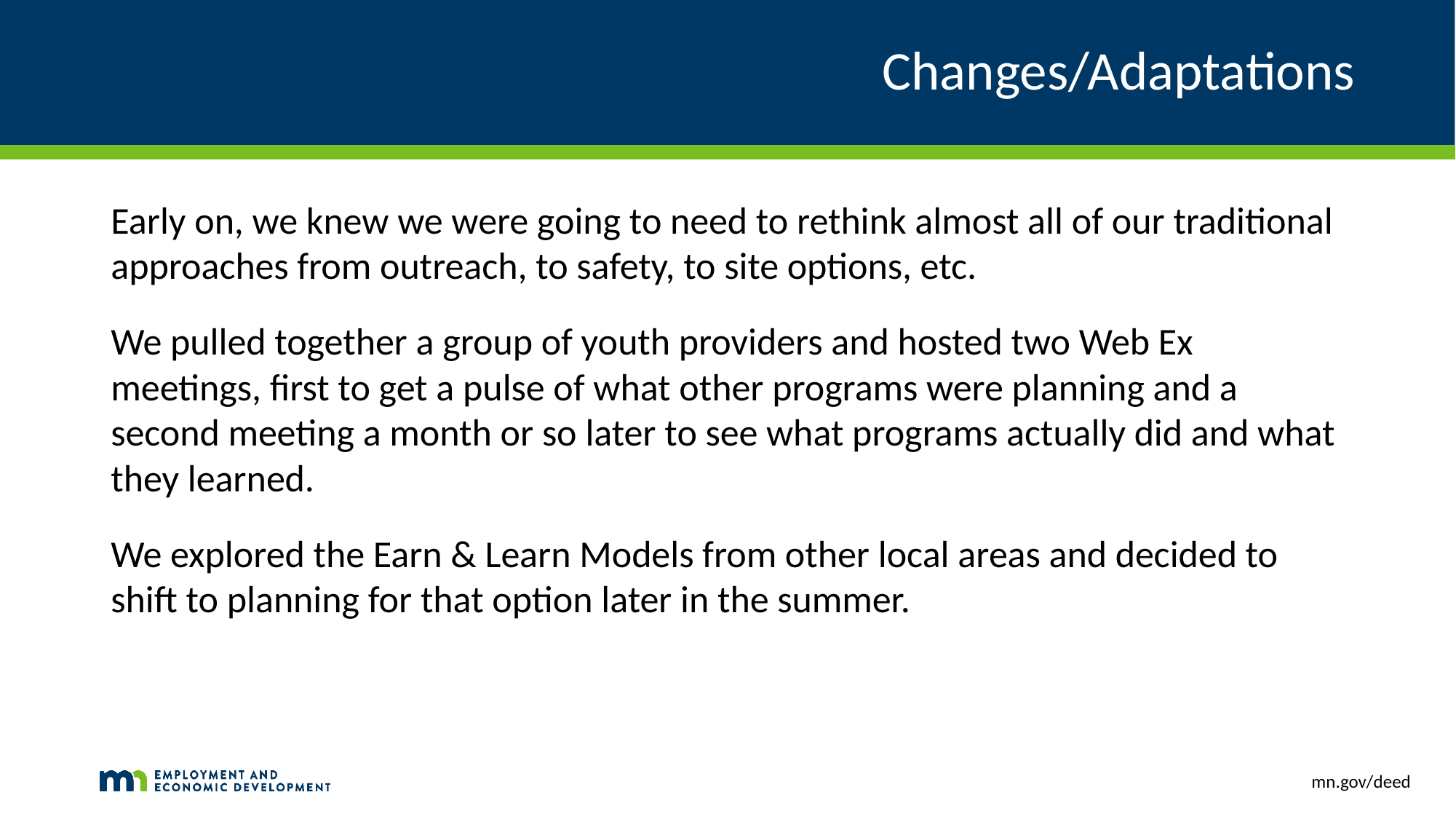

# Changes/Adaptations
Early on, we knew we were going to need to rethink almost all of our traditional approaches from outreach, to safety, to site options, etc.
We pulled together a group of youth providers and hosted two Web Ex meetings, first to get a pulse of what other programs were planning and a second meeting a month or so later to see what programs actually did and what they learned.
We explored the Earn & Learn Models from other local areas and decided to shift to planning for that option later in the summer.

mn.gov/deed